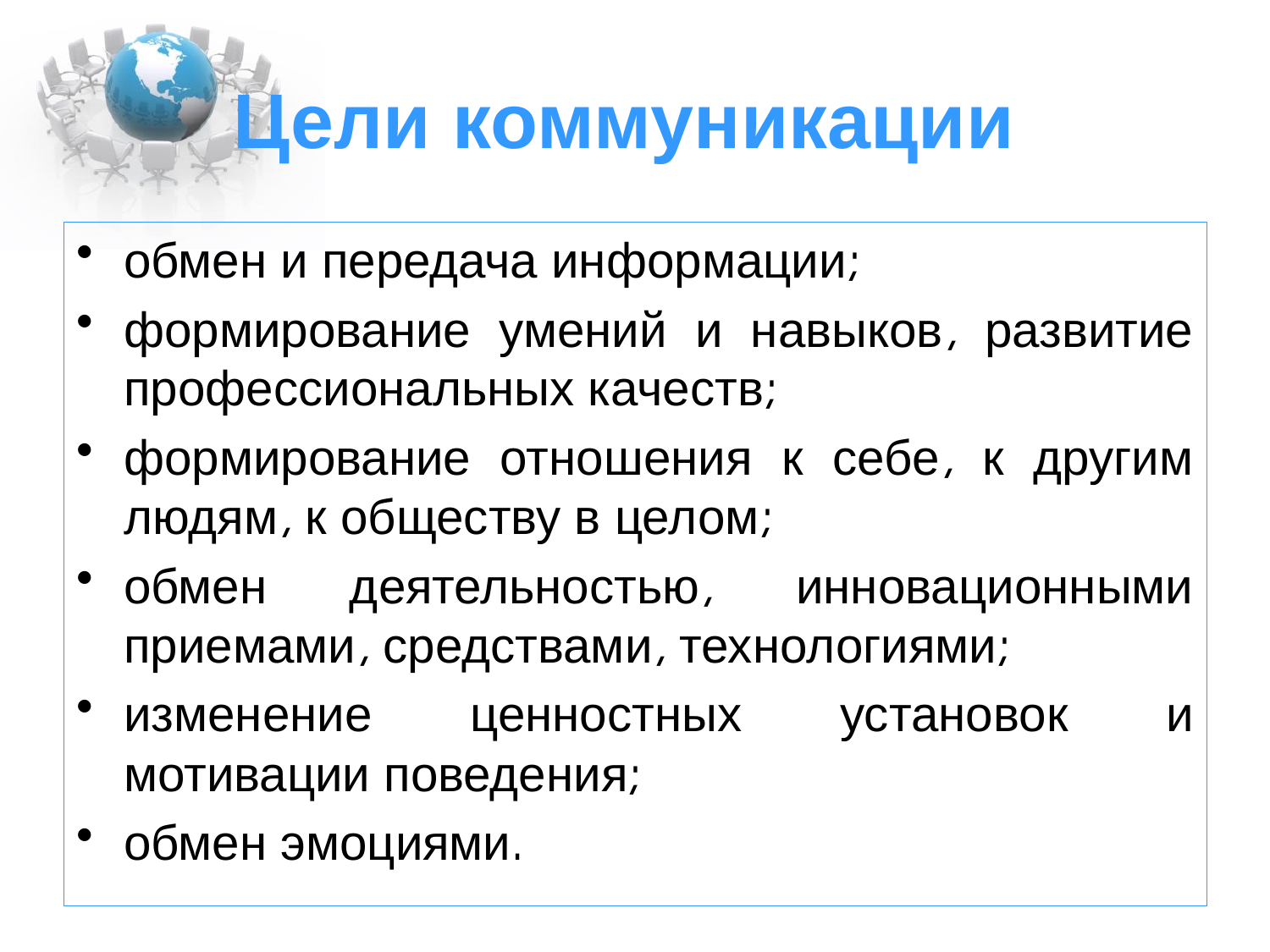

# Цели коммуникации
обмен и передача информации;
формирование умений и навыков, развитие профессиональных качеств;
формирование отношения к себе, к другим людям, к обществу в целом;
обмен деятельностью, инновационными приемами, средствами, технологиями;
изменение ценностных установок и мотивации поведения;
обмен эмоциями.